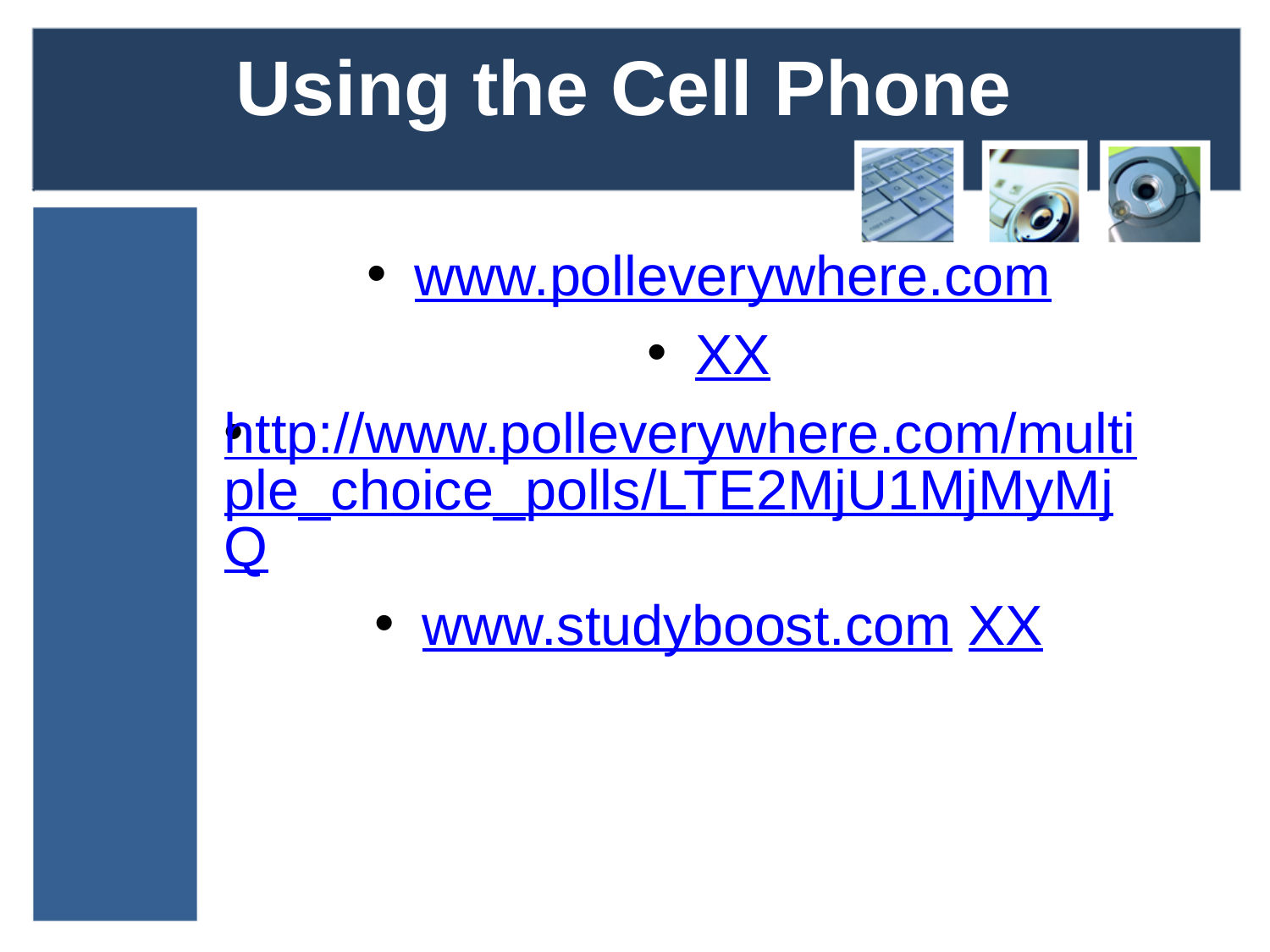

# Using the Cell Phone
www.polleverywhere.com
XX
http://www.polleverywhere.com/multiple_choice_polls/LTE2MjU1MjMyMjQ
www.studyboost.com XX